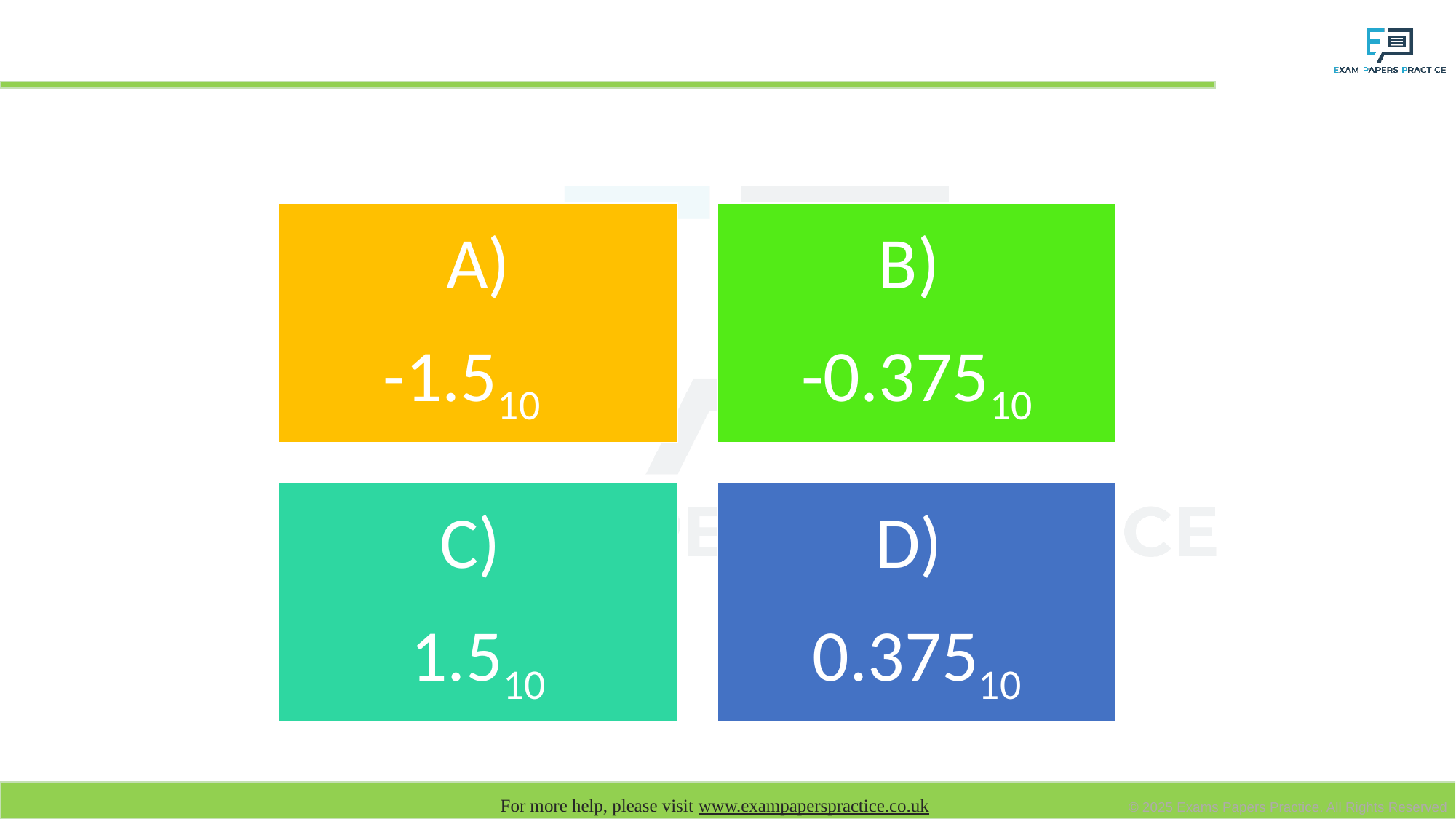

# What is the denary value for the floating point number 0.1100000 11112?
A)
-1.510
B)
-0.37510
C)
1.510
D)
0.37510